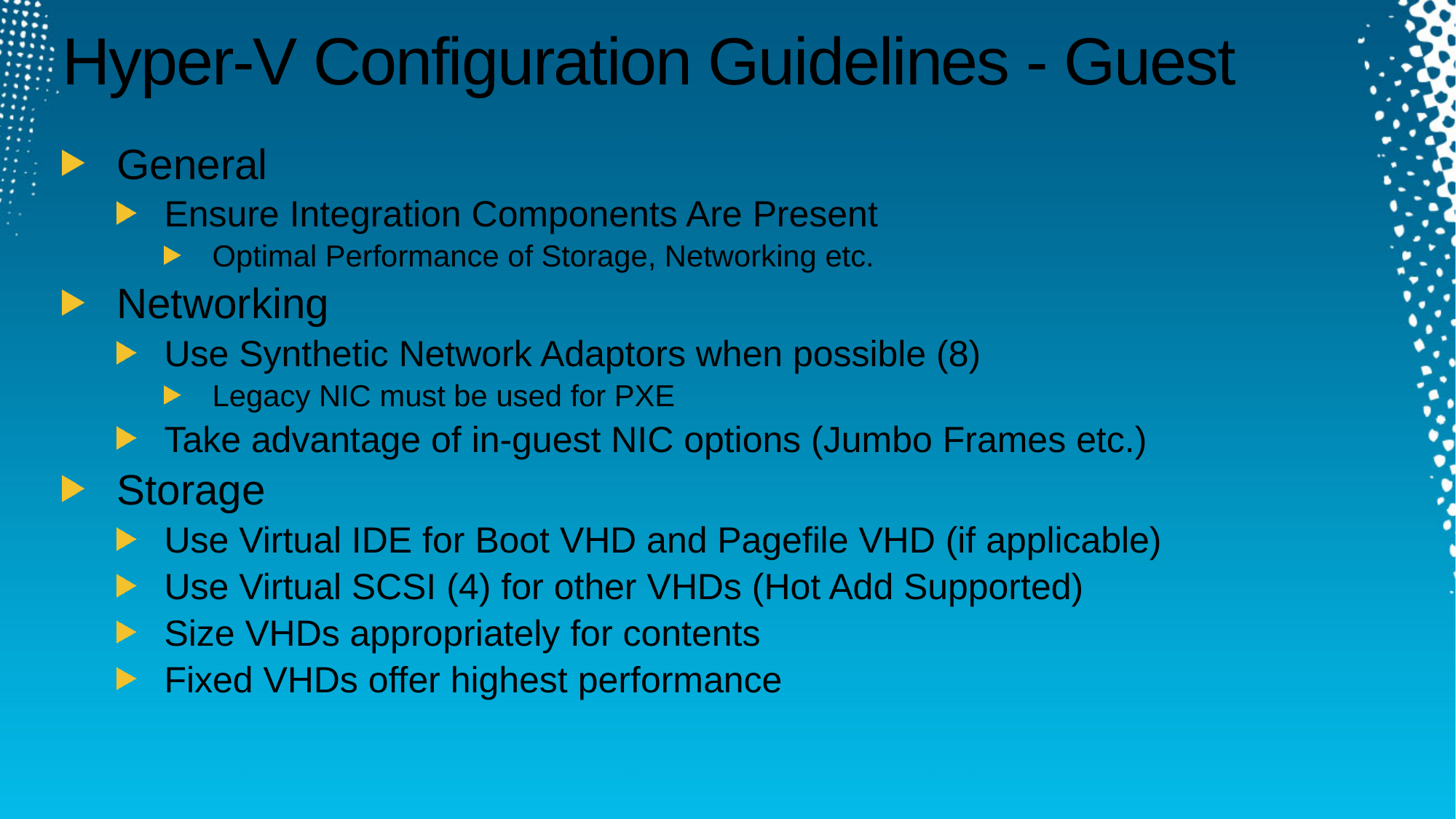

# Hyper-V Configuration Guidelines - Guest
General
Ensure Integration Components Are Present
Optimal Performance of Storage, Networking etc.
Networking
Use Synthetic Network Adaptors when possible (8)
Legacy NIC must be used for PXE
Take advantage of in-guest NIC options (Jumbo Frames etc.)
Storage
Use Virtual IDE for Boot VHD and Pagefile VHD (if applicable)
Use Virtual SCSI (4) for other VHDs (Hot Add Supported)
Size VHDs appropriately for contents
Fixed VHDs offer highest performance